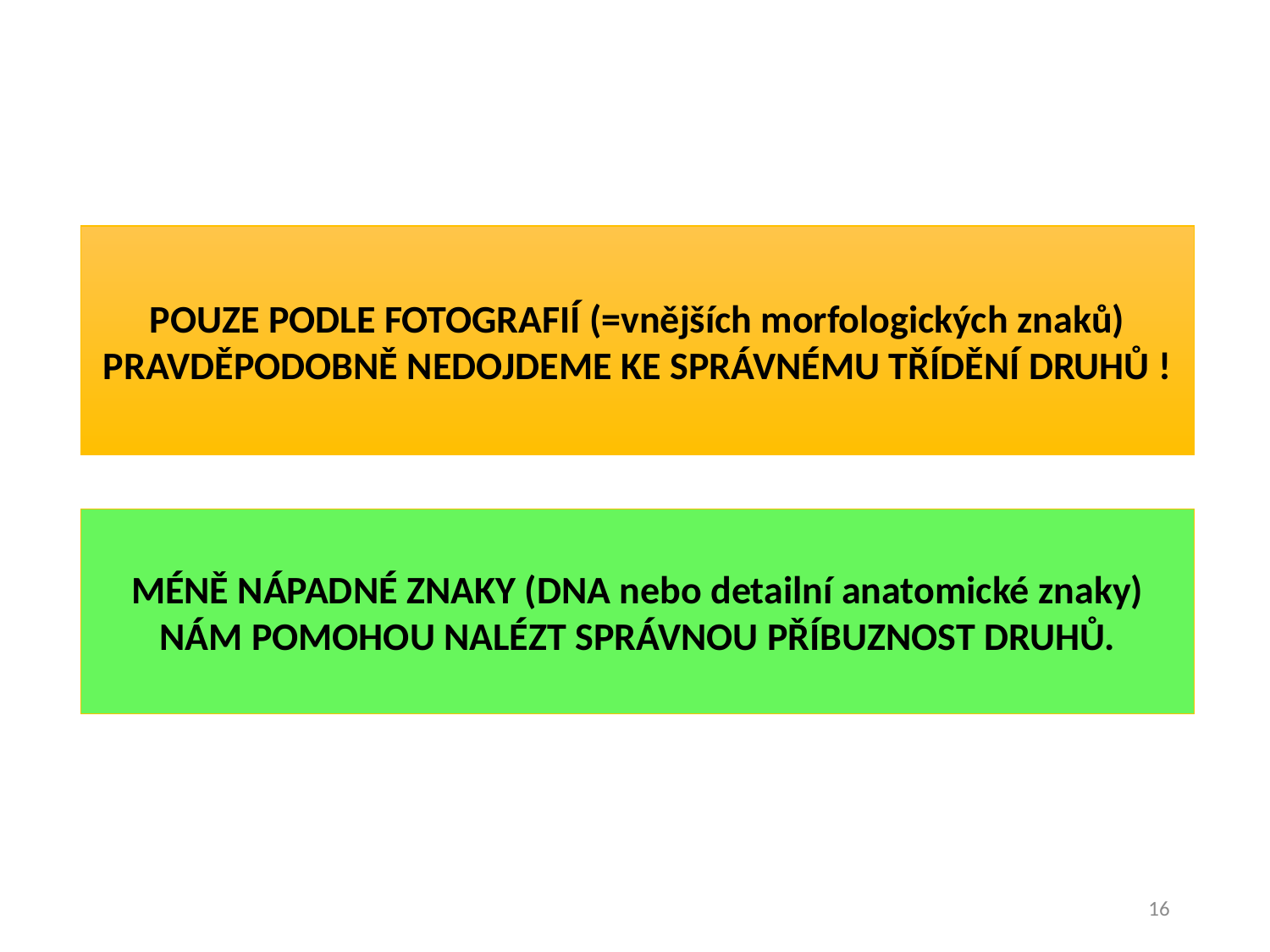

POUZE PODLE FOTOGRAFIÍ (=vnějších morfologických znaků) PRAVDĚPODOBNĚ NEDOJDEME KE SPRÁVNÉMU TŘÍDĚNÍ DRUHŮ !
MÉNĚ NÁPADNÉ ZNAKY (DNA nebo detailní anatomické znaky) NÁM POMOHOU NALÉZT SPRÁVNOU PŘÍBUZNOST DRUHŮ.
16